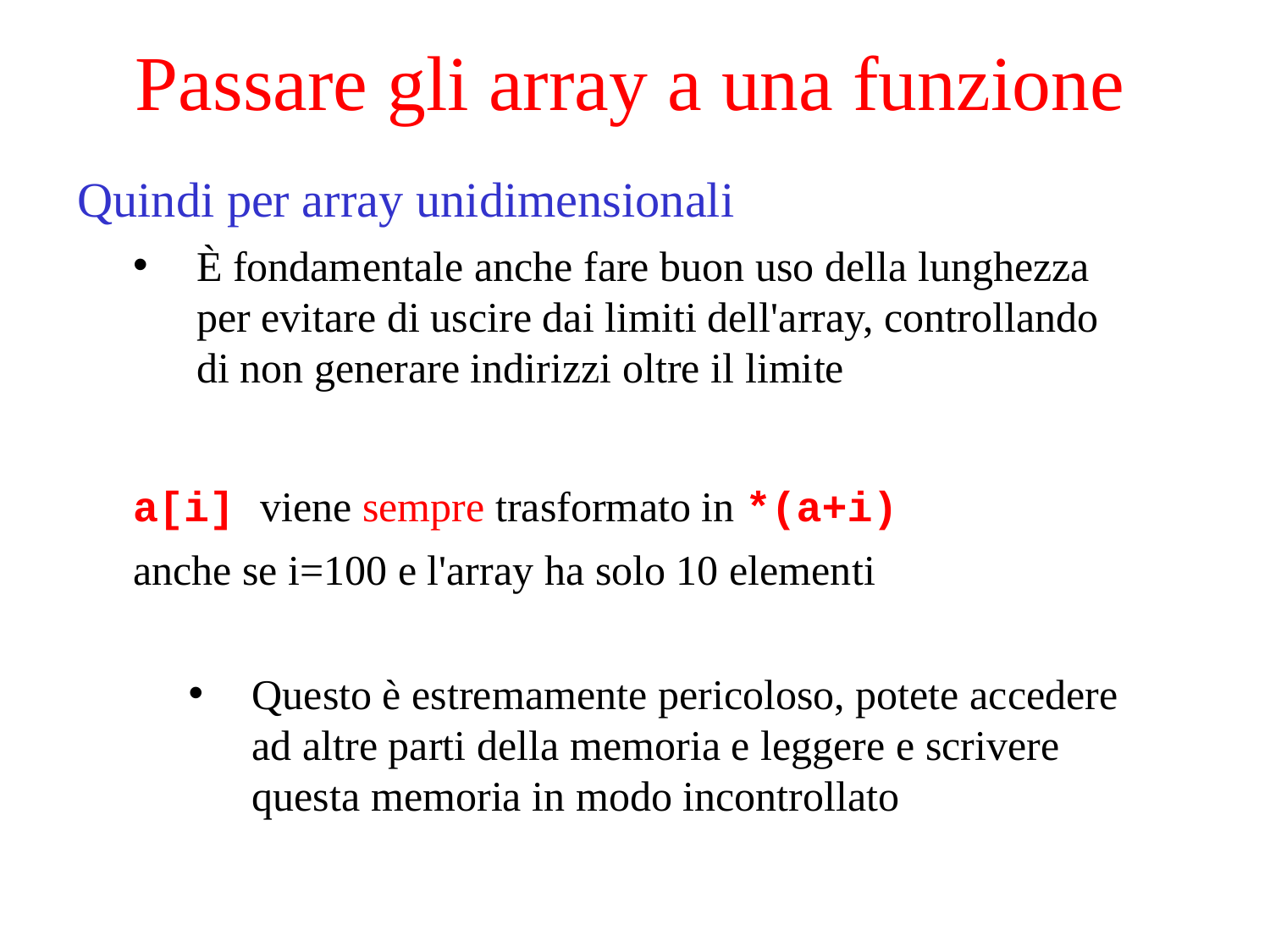

# Passare gli array a una funzione
Quindi per array unidimensionali
È fondamentale anche fare buon uso della lunghezza per evitare di uscire dai limiti dell'array, controllando di non generare indirizzi oltre il limite

a[i] viene sempre trasformato in *(a+i)
anche se i=100 e l'array ha solo 10 elementi

Questo è estremamente pericoloso, potete accedere ad altre parti della memoria e leggere e scrivere questa memoria in modo incontrollato